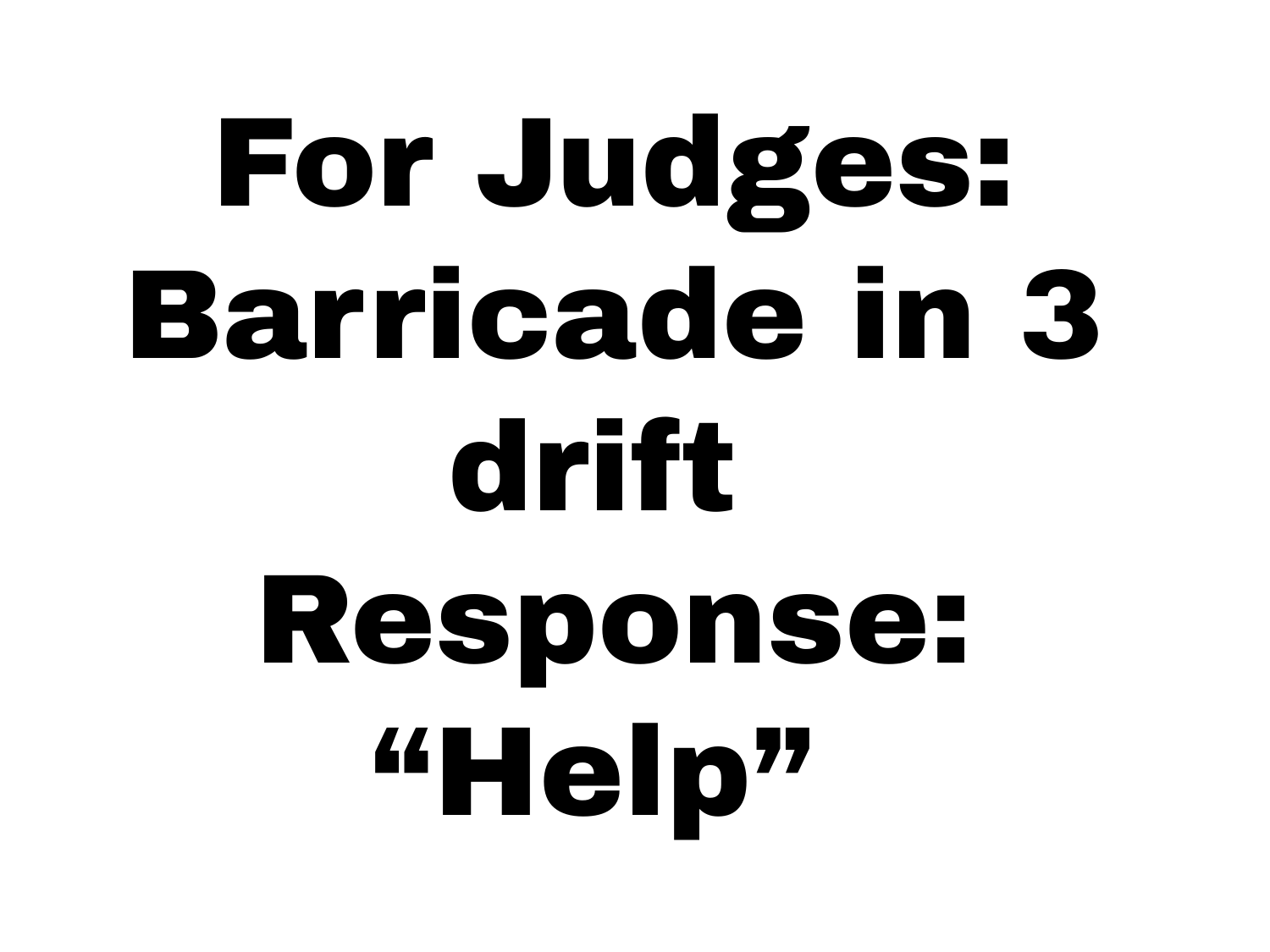

# For Judges: Barricade in 3 drift Response: “Help”